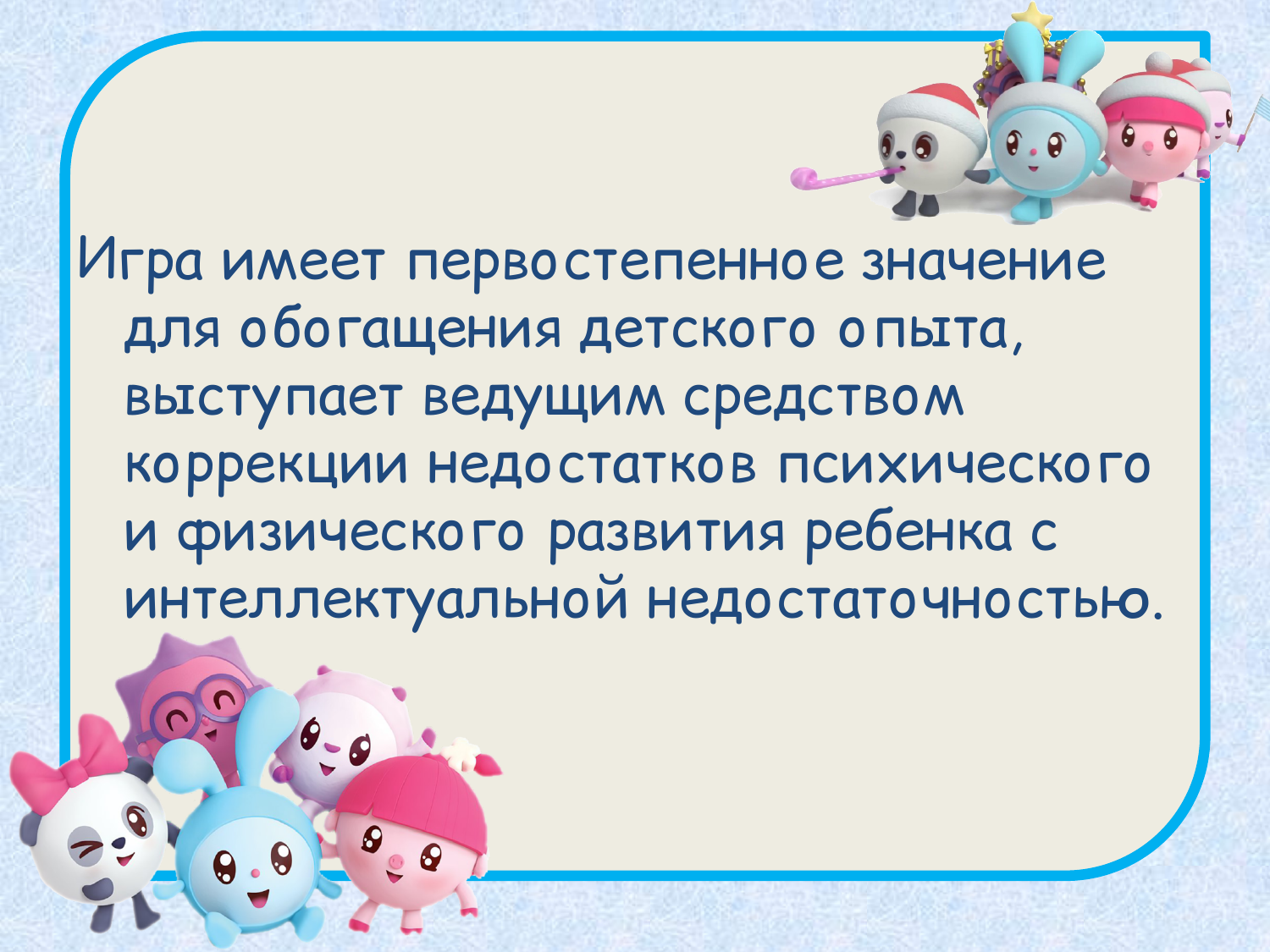

Игра имеет первостепенное значение для обогащения детского опыта, выступает ведущим средством коррекции недостатков психического и физического развития ребенка с интеллектуальной недостаточностью.